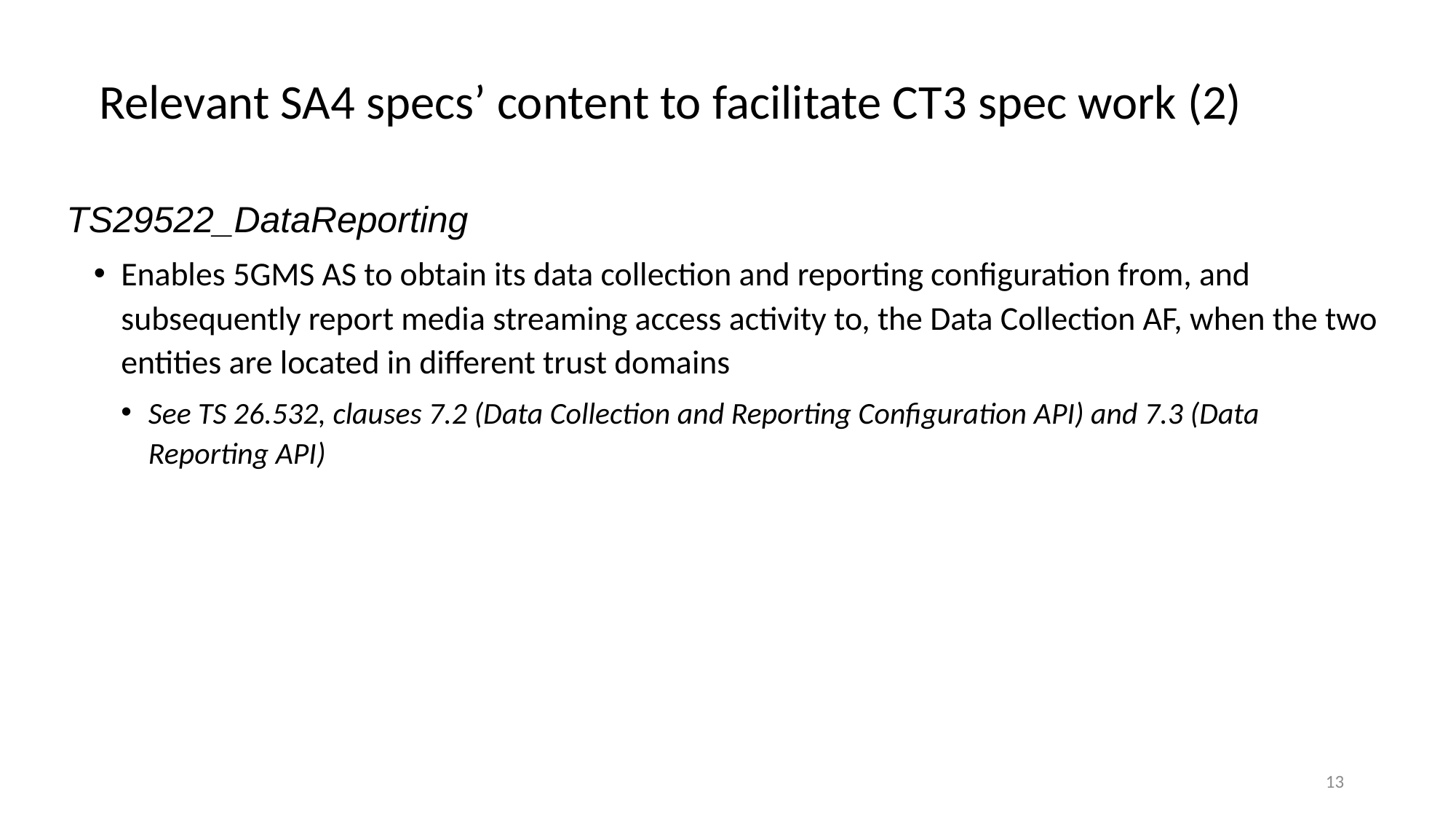

# Relevant SA4 specs’ content to facilitate CT3 spec work (2)
TS29522_DataReporting
Enables 5GMS AS to obtain its data collection and reporting configuration from, and subsequently report media streaming access activity to, the Data Collection AF, when the two entities are located in different trust domains
See TS 26.532, clauses 7.2 (Data Collection and Reporting Configuration API) and 7.3 (Data Reporting API)
13